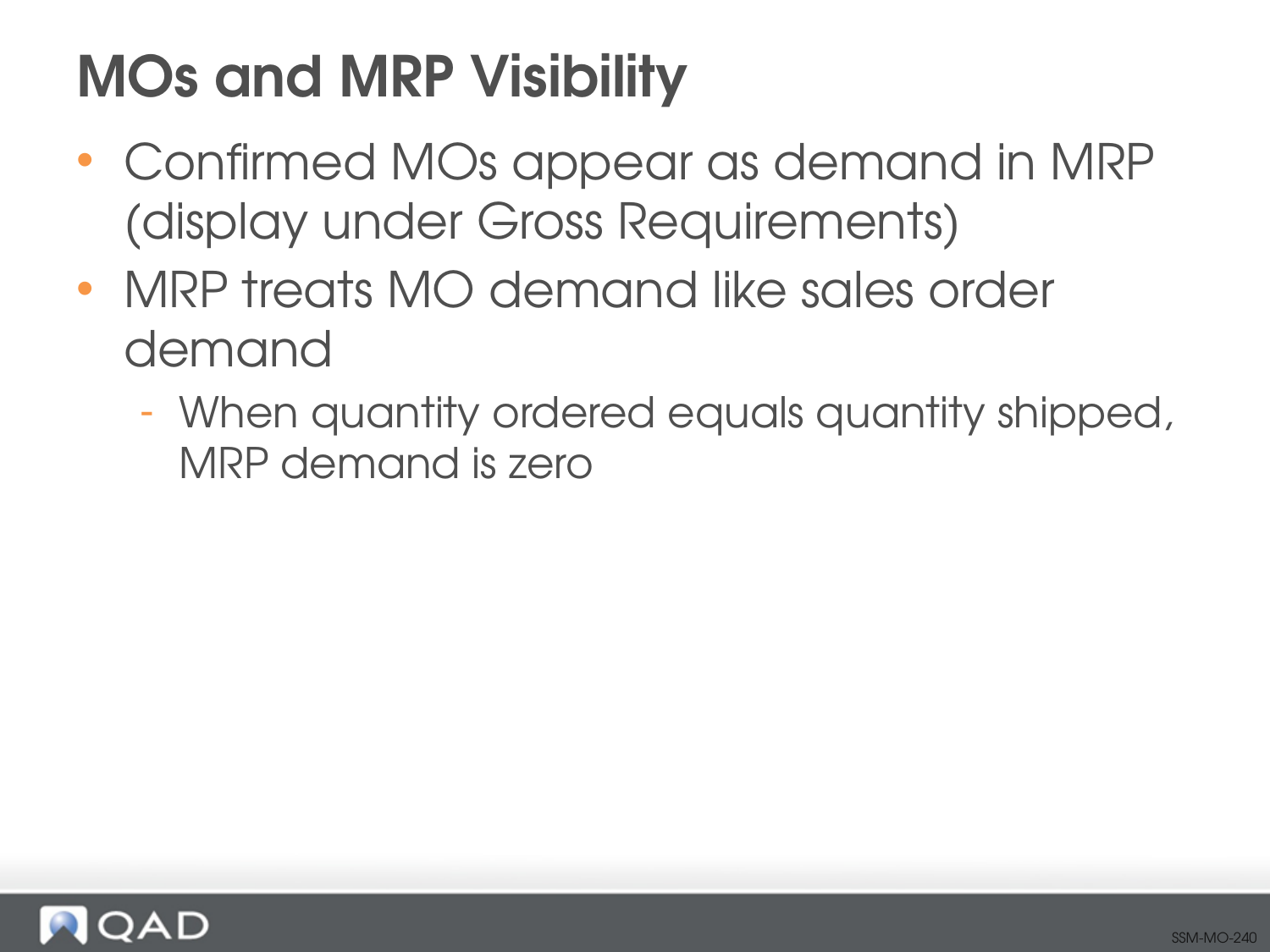

# MOs and MRP Visibility
Confirmed MOs appear as demand in MRP
(display under Gross Requirements)
MRP treats MO demand like sales order demand
When quantity ordered equals quantity shipped, MRP demand is zero

SSM-MO-240